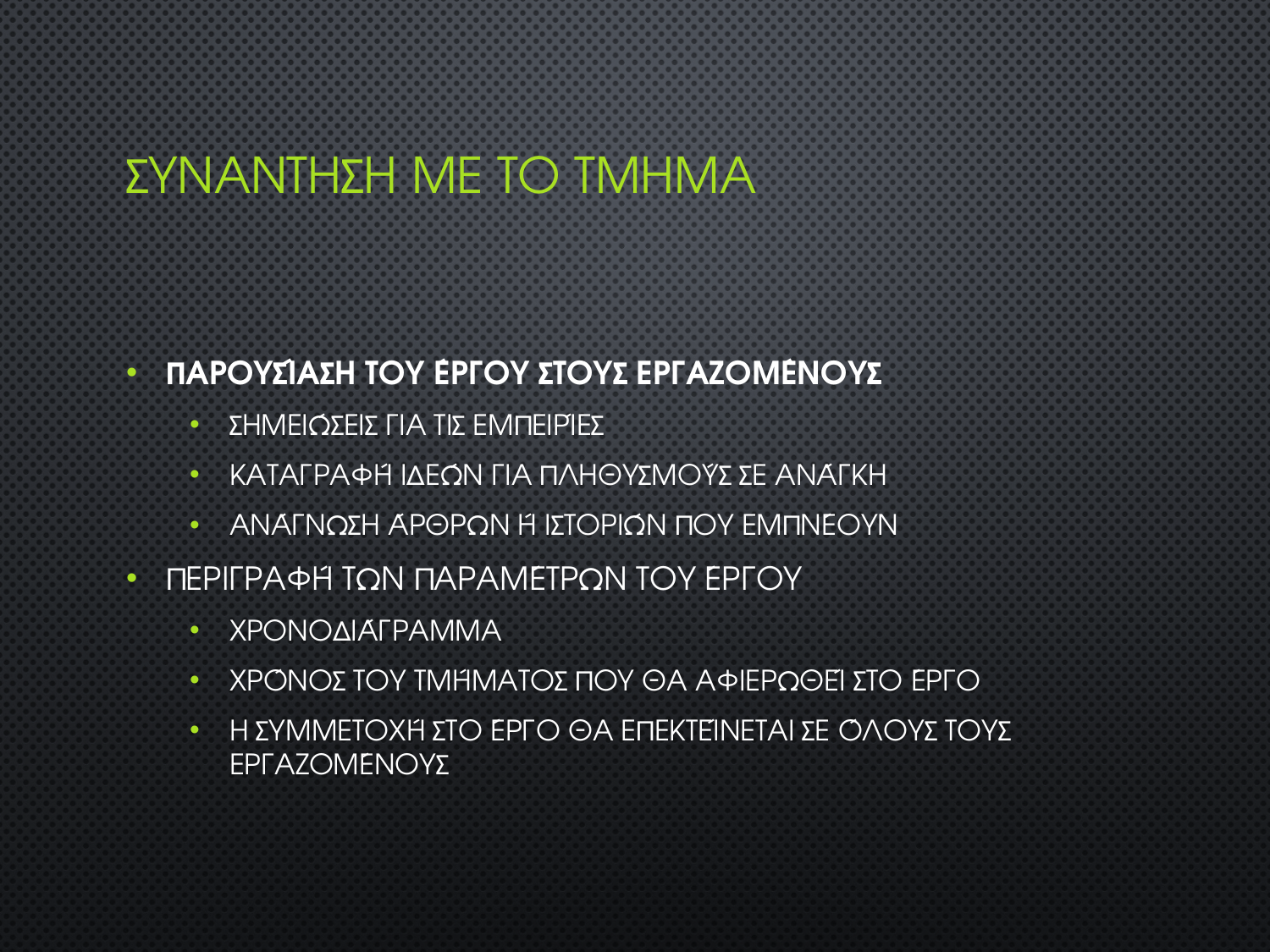

# ΣυνΑντηση με το τμΗμα
Παρουσίαση του έργου στους εργαζομένους
Σημειώσεις για τις εμπειρίες
Καταγραφή ιδεών για πληθυσμούς σε ανάγκη
Ανάγνωση άρθρων ή ιστοριών που εμπνέουν
Περιγραφή των παραμέτρων του έργου
Χρονοδιάγραμμα
Χρόνος του τμήματος που θα αφιερωθεί στο έργο
Η συμμετοχή στο έργο θα επεκτείνεται σε όλους τους εργαζομένους